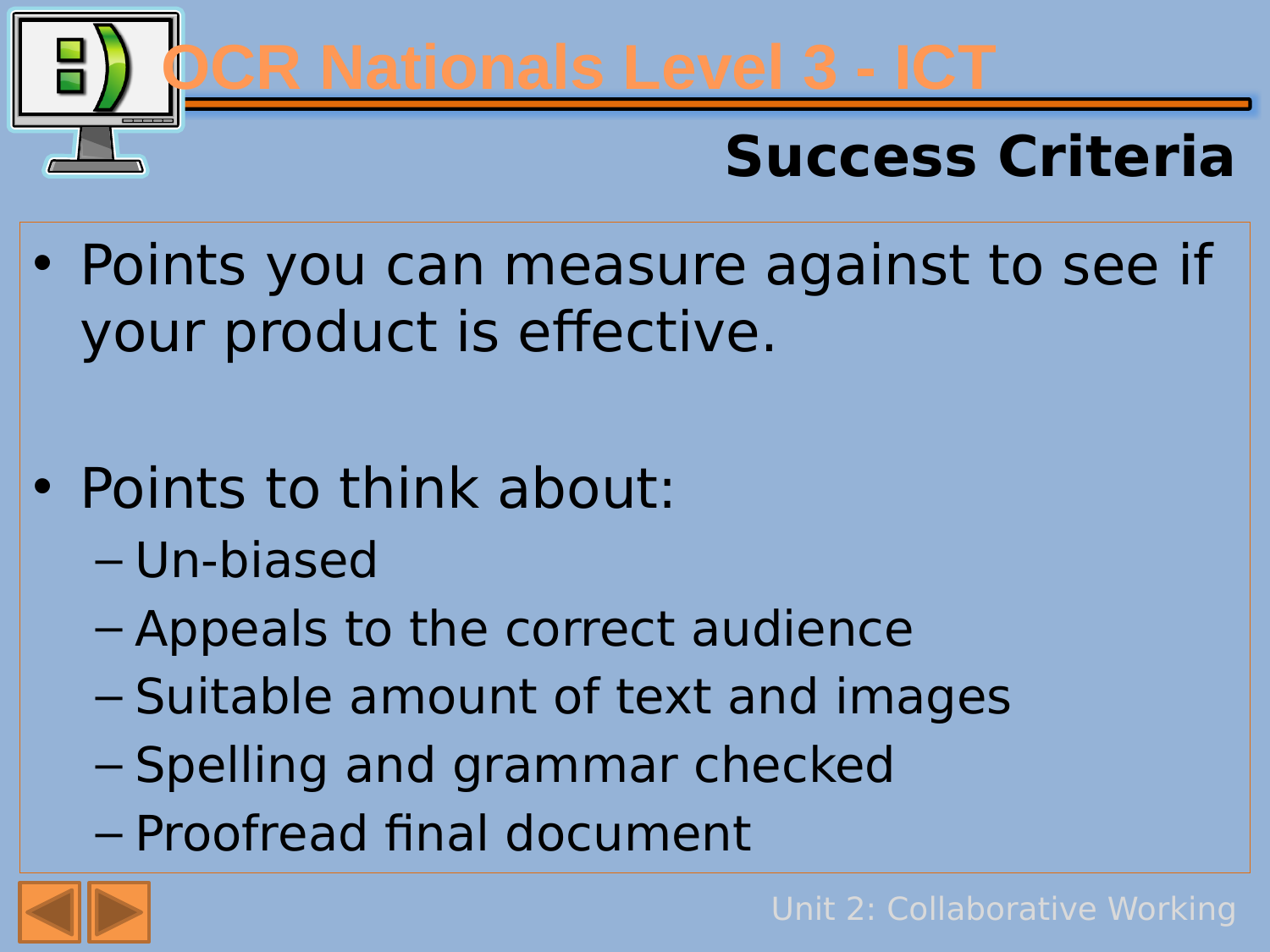

# Success Criteria
Points you can measure against to see if your product is effective.

Points to think about:
Un-biased
Appeals to the correct audience
Suitable amount of text and images
Spelling and grammar checked
Proofread final document